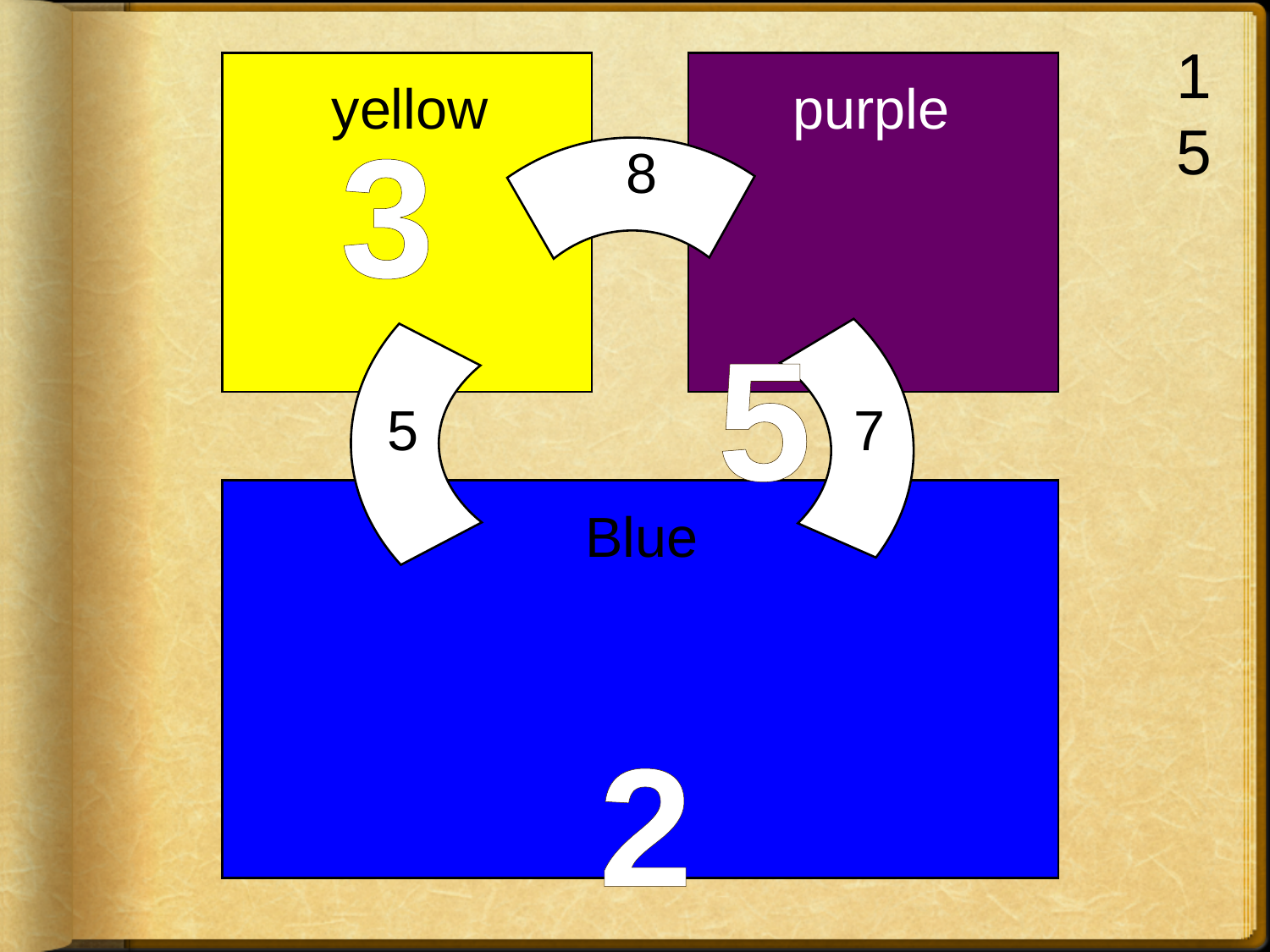

15

yellow
purple
 8

  5

    7

Blue
3             5

2